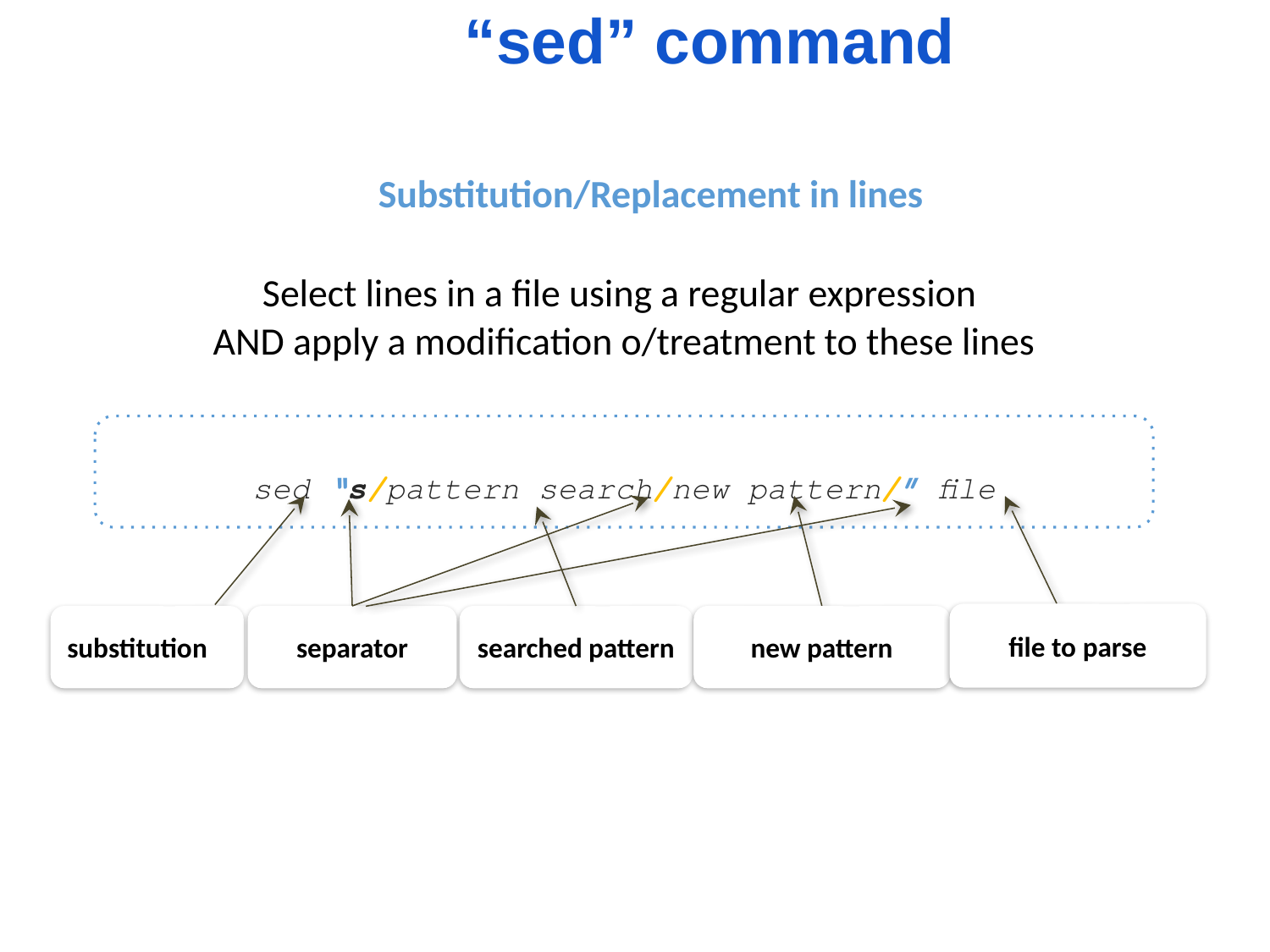

“sed” command
Substitution/Replacement in lines
Select lines in a file using a regular expression
AND apply a modification o/treatment to these lines

sed “s/pattern search/new pattern/” file
file to parse
separator
searched pattern
substitution
new pattern